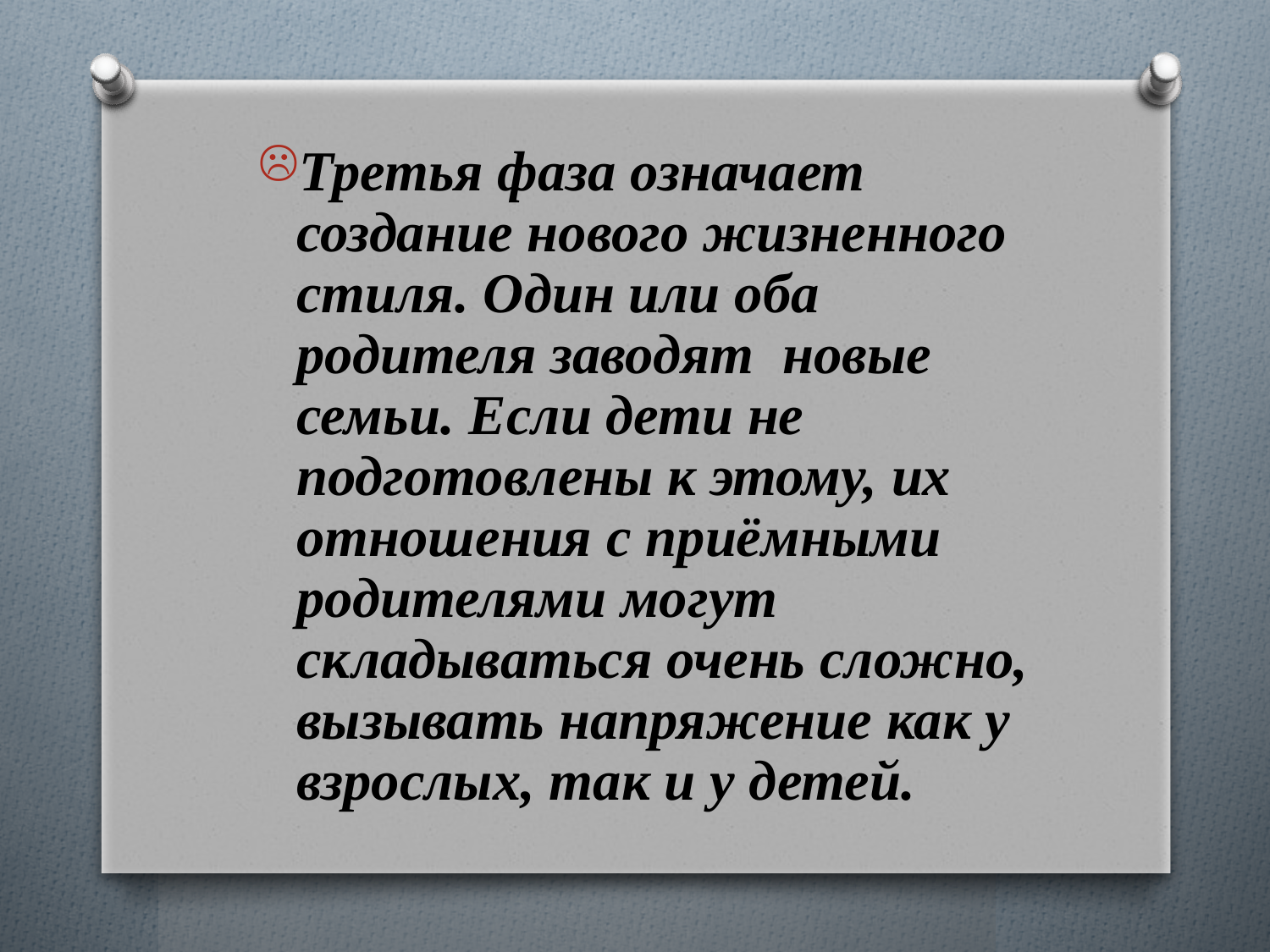

Третья фаза означает создание нового жизненного стиля. Один или оба родителя заводят  новые семьи. Если дети не подготовлены к этому, их отношения с приёмными родителями могут складываться очень сложно, вызывать напряжение как у взрослых, так и у детей.